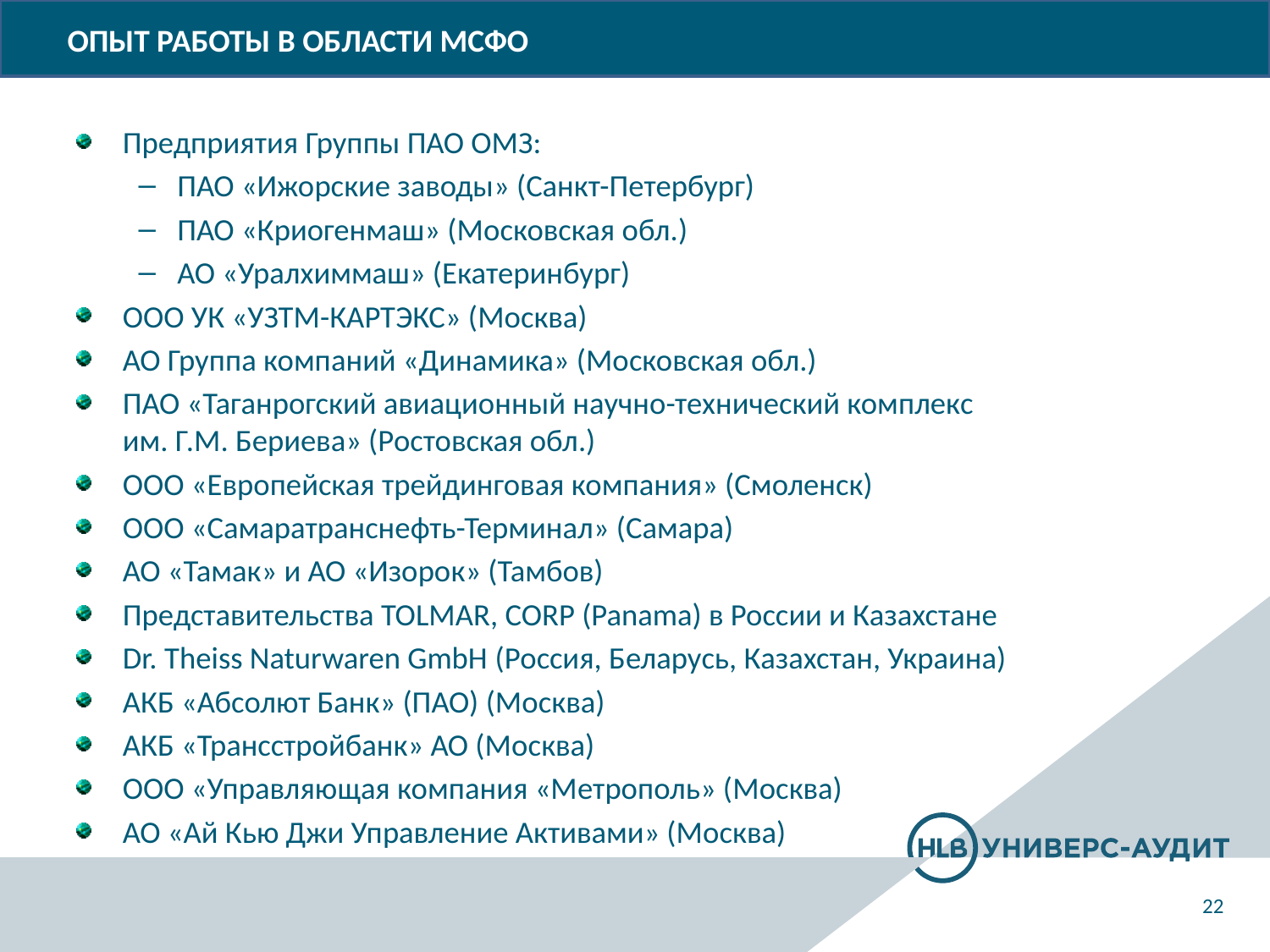

# ОПЫТ РАБОТЫ В ОБЛАСТИ МСФО
Предприятия Группы ПАО ОМЗ:
ПАО «Ижорские заводы» (Санкт-Петербург)
ПАО «Криогенмаш» (Московская обл.)
АО «Уралхиммаш» (Екатеринбург)
ООО УК «УЗТМ-КАРТЭКС» (Москва)
АО Группа компаний «Динамика» (Московская обл.)
ПАО «Таганрогский авиационный научно-технический комплекс
им. Г.М. Бериева» (Ростовская обл.)
ООО «Европейская трейдинговая компания» (Смоленск)
ООО «Самаратранснефть-Терминал» (Самара)
АО «Тамак» и АО «Изорок» (Тамбов)
Представительства TOLMAR, CORP (Panama) в России и Казахстане
Dr. Theiss Naturwaren GmbH (Россия, Беларусь, Казахстан, Украина)
АКБ «Абсолют Банк» (ПАО) (Москва)
АКБ «Трансстройбанк» АО (Москва)
ООО «Управляющая компания «Метрополь» (Москва)
АО «Ай Кью Джи Управление Активами» (Москва)

22